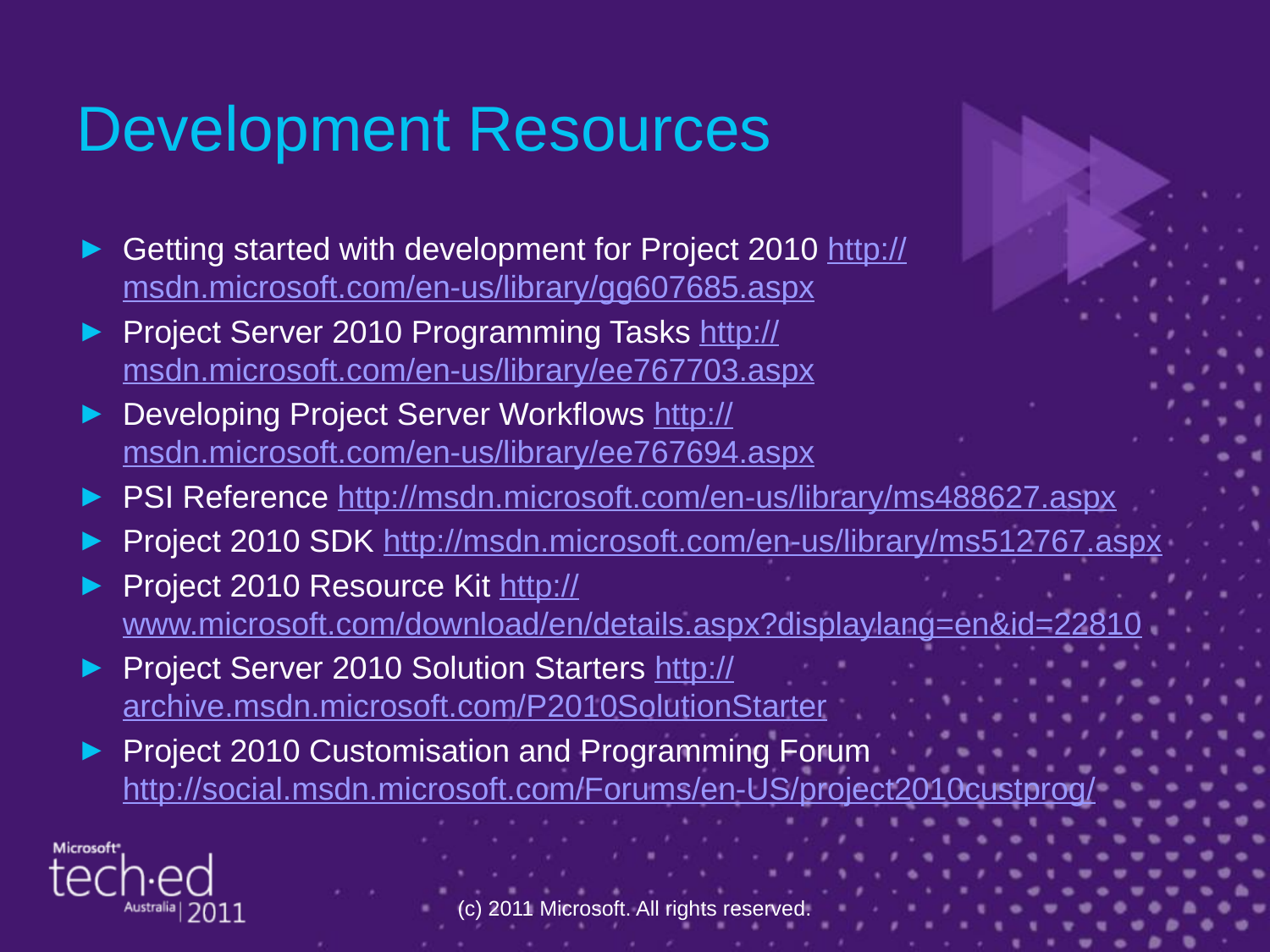

# Development Resources
Getting started with development for Project 2010 http://msdn.microsoft.com/en-us/library/gg607685.aspx
Project Server 2010 Programming Tasks http://msdn.microsoft.com/en-us/library/ee767703.aspx
Developing Project Server Workflows http://msdn.microsoft.com/en-us/library/ee767694.aspx
PSI Reference http://msdn.microsoft.com/en-us/library/ms488627.aspx
Project 2010 SDK http://msdn.microsoft.com/en-us/library/ms512767.aspx
Project 2010 Resource Kit http://www.microsoft.com/download/en/details.aspx?displaylang=en&id=22810
Project Server 2010 Solution Starters http://archive.msdn.microsoft.com/P2010SolutionStarter
Project 2010 Customisation and Programming Forum http://social.msdn.microsoft.com/Forums/en-US/project2010custprog/

(c) 2011 Microsoft. All rights reserved.